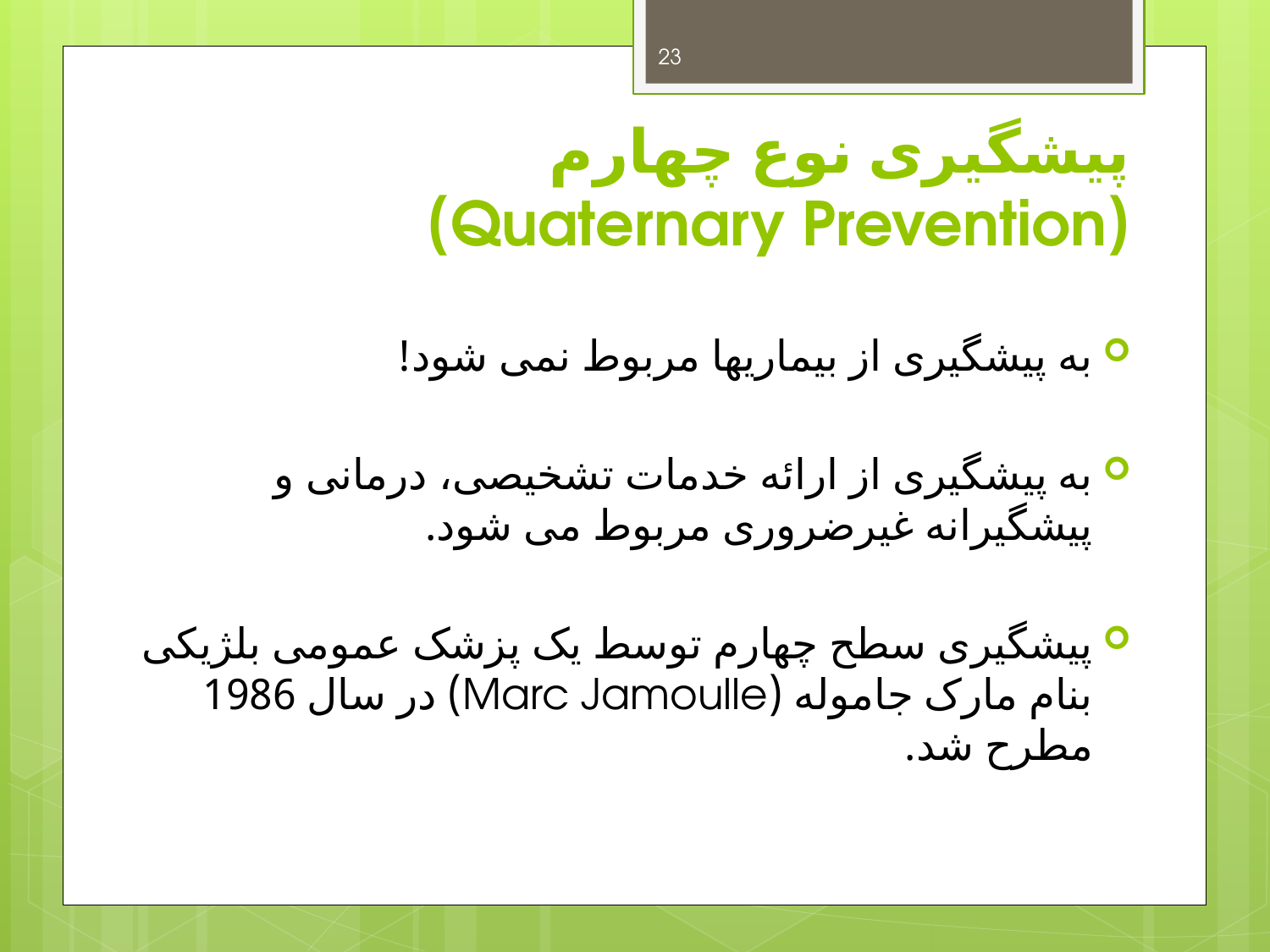

23
# پیشگیری نوع چهارم (Quaternary Prevention)
به پیشگیری از بیماریها مربوط نمی شود!

به پیشگیری از ارائه خدمات تشخیصی، درمانی و پیشگیرانه غیرضروری مربوط می شود.

پیشگیری سطح چهارم توسط یک پزشک عمومی بلژیکی بنام مارک جاموله (Marc Jamoulle) در سال 1986 مطرح شد.